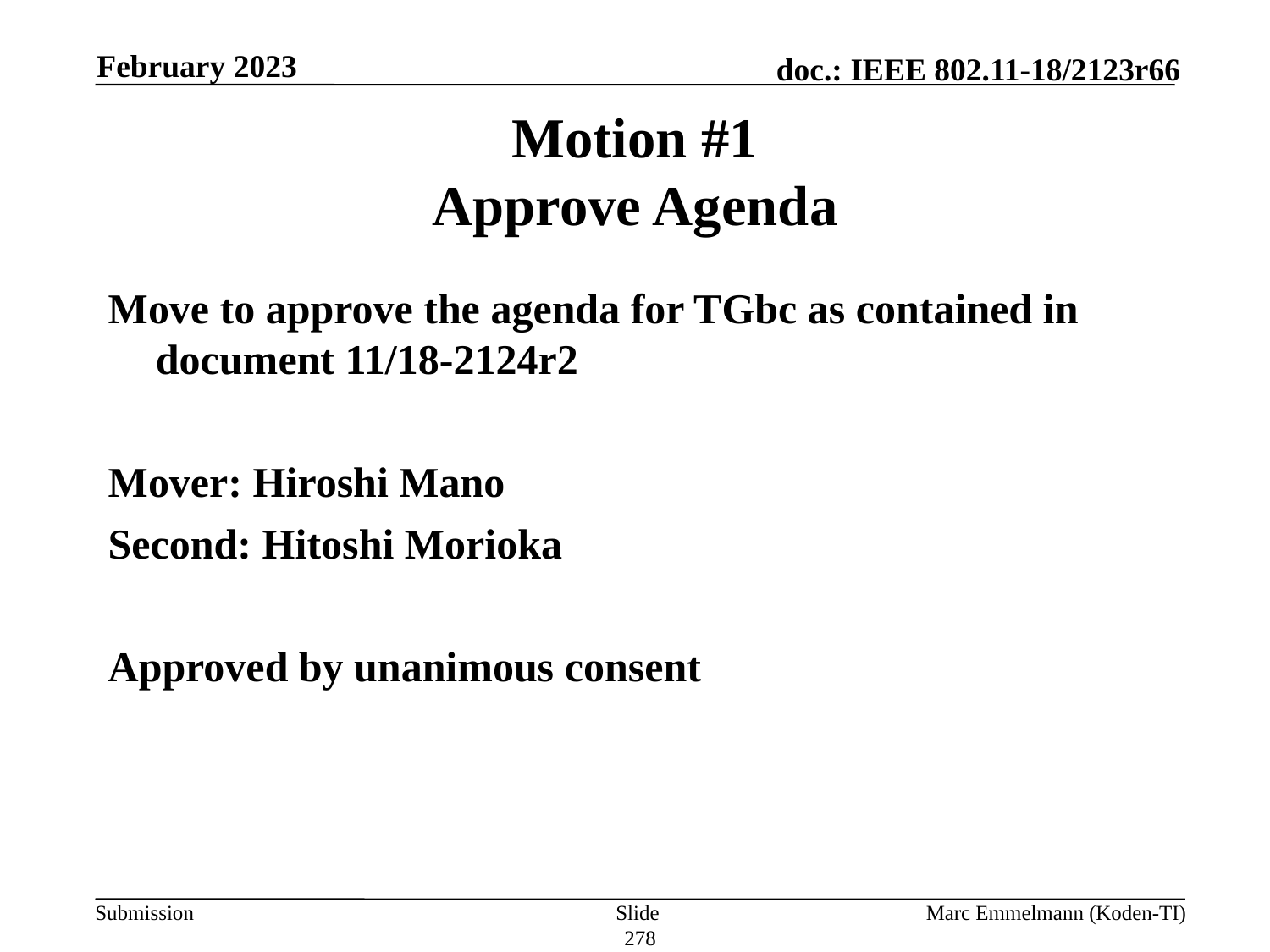

February 2023
# Motion #1 Approve Agenda
Move to approve the agenda for TGbc as contained in document 11/18-2124r2

Mover: Hiroshi Mano
Second: Hitoshi Morioka

Approved by unanimous consent
Slide 278
Marc Emmelmann (Koden-TI)